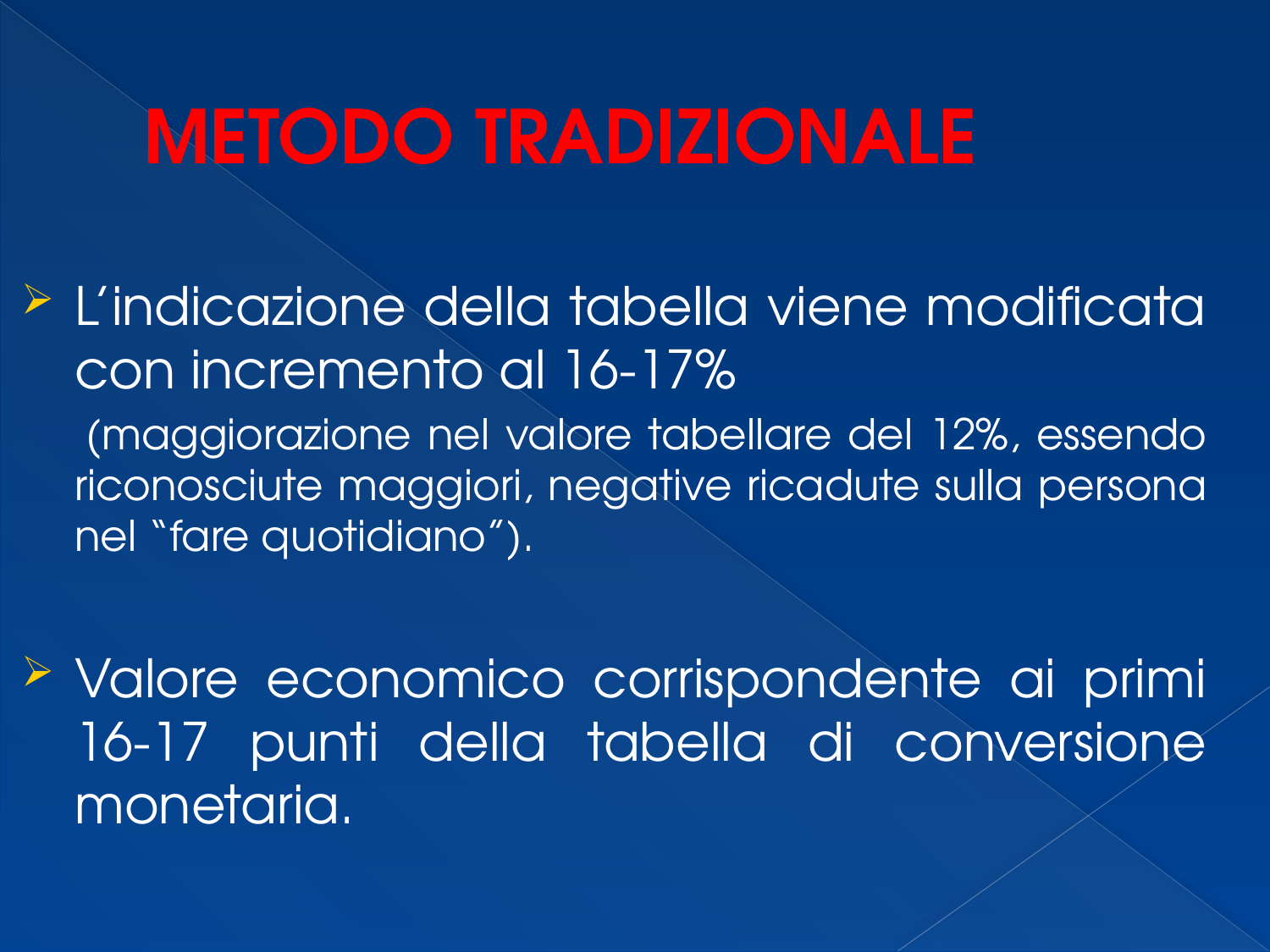

# METODO TRADIZIONALE
L’indicazione della tabella viene modificata con incremento al 16-17%
    (maggiorazione nel valore tabellare del 12%, essendo riconosciute maggiori, negative ricadute sulla persona nel “fare quotidiano”).

Valore economico corrispondente ai primi 16-17 punti della tabella di conversione monetaria.